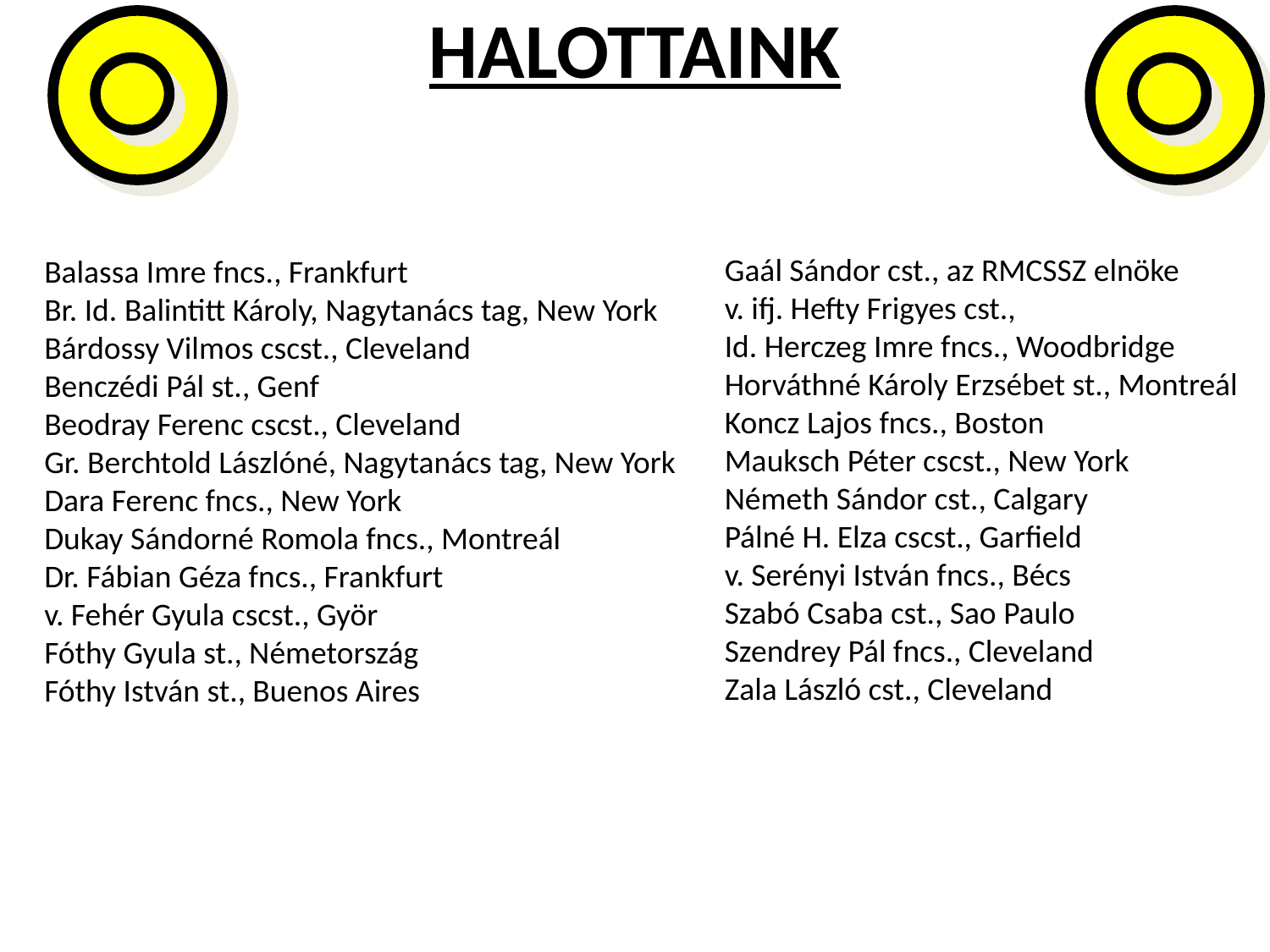

# HALOTTAINK

Gaál Sándor cst., az RMCSSZ elnöke
v. ifj. Hefty Frigyes cst.,
Id. Herczeg Imre fncs., Woodbridge
Horváthné Károly Erzsébet st., Montreál
Koncz Lajos fncs., Boston
Mauksch Péter cscst., New York
Németh Sándor cst., Calgary
Pálné H. Elza cscst., Garfield
v. Serényi István fncs., Bécs
Szabó Csaba cst., Sao Paulo
Szendrey Pál fncs., Cleveland
Zala László cst., Cleveland

Balassa Imre fncs., Frankfurt
Br. Id. Balintitt Károly, Nagytanács tag, New York
Bárdossy Vilmos cscst., Cleveland
Benczédi Pál st., Genf
Beodray Ferenc cscst., Cleveland
Gr. Berchtold Lászlóné, Nagytanács tag, New York
Dara Ferenc fncs., New York
Dukay Sándorné Romola fncs., Montreál
Dr. Fábian Géza fncs., Frankfurt
v. Fehér Gyula cscst., Györ
Fóthy Gyula st., Németország
Fóthy István st., Buenos Aires